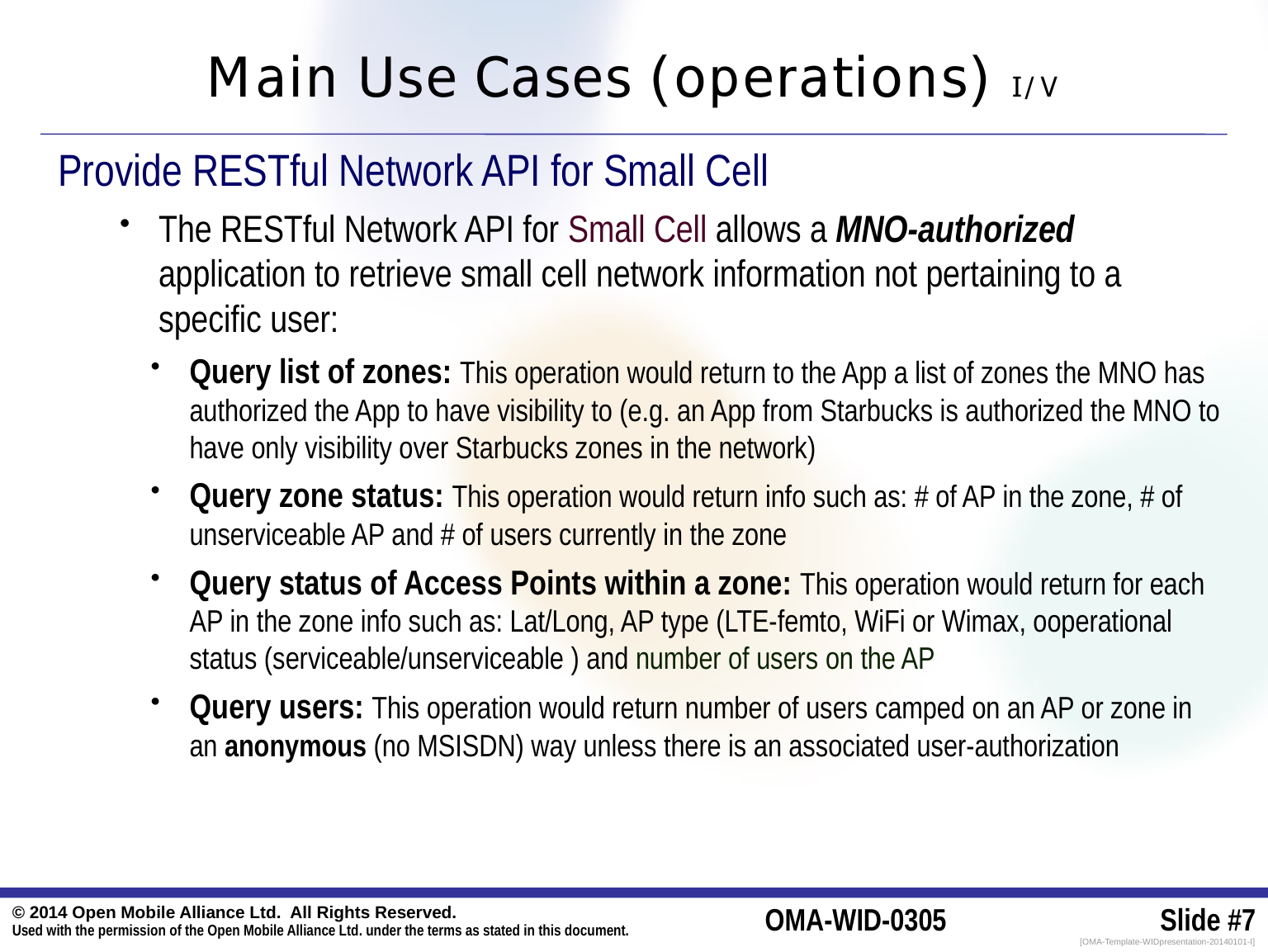

# Main Use Cases (operations) I/V
Provide RESTful Network API for Small Cell
The RESTful Network API for Small Cell allows a MNO-authorized application to retrieve small cell network information not pertaining to a specific user:
Query list of zones: This operation would return to the App a list of zones the MNO has authorized the App to have visibility to (e.g. an App from Starbucks is authorized the MNO to have only visibility over Starbucks zones in the network)
Query zone status: This operation would return info such as: # of AP in the zone, # of unserviceable AP and # of users currently in the zone
Query status of Access Points within a zone: This operation would return for each AP in the zone info such as: Lat/Long, AP type (LTE-femto, WiFi or Wimax, ooperational status (serviceable/unserviceable ) and number of users on the AP
Query users: This operation would return number of users camped on an AP or zone in an anonymous (no MSISDN) way unless there is an associated user-authorization